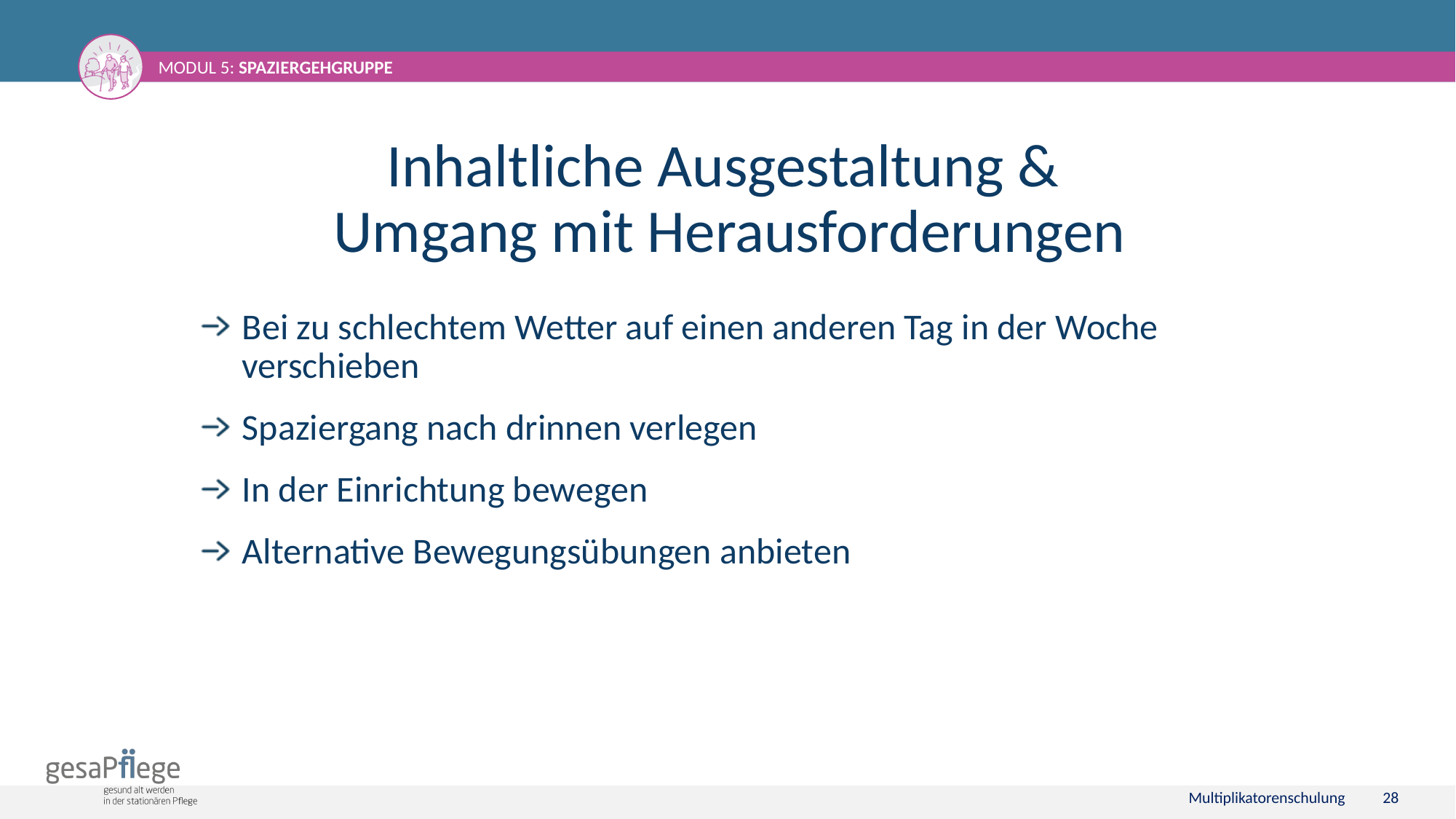

# Inhaltliche Ausgestaltung & Umgang mit Herausforderungen
Bei zu schlechtem Wetter auf einen anderen Tag in der Woche verschieben
Spaziergang nach drinnen verlegen
In der Einrichtung bewegen
Alternative Bewegungsübungen anbieten
Multiplikatorenschulung
28